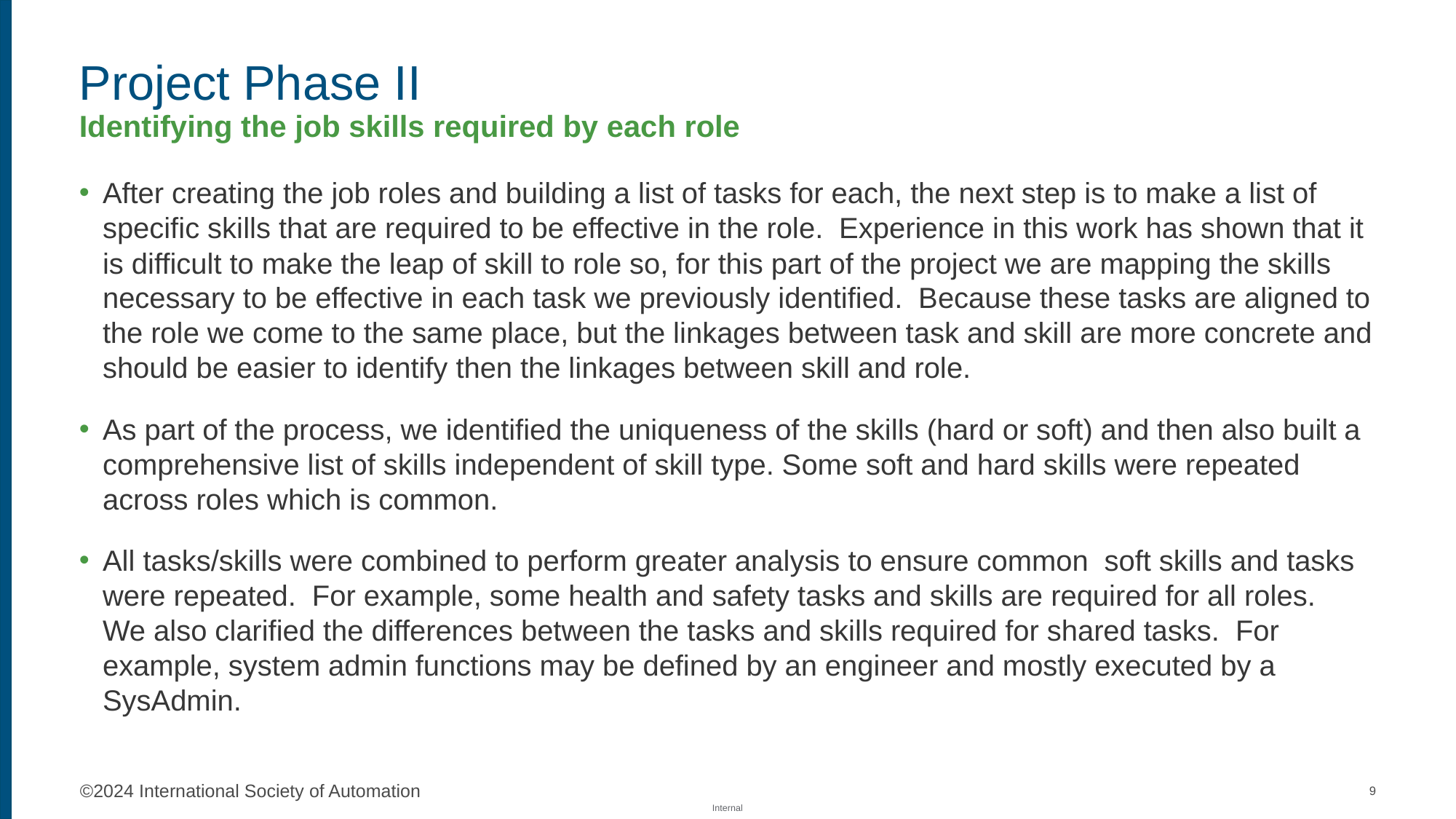

# Project Phase II Identifying the job skills required by each role
After creating the job roles and building a list of tasks for each, the next step is to make a list of specific skills that are required to be effective in the role.  Experience in this work has shown that it is difficult to make the leap of skill to role so, for this part of the project we are mapping the skills necessary to be effective in each task we previously identified.  Because these tasks are aligned to the role we come to the same place, but the linkages between task and skill are more concrete and should be easier to identify then the linkages between skill and role.
As part of the process, we identified the uniqueness of the skills (hard or soft) and then also built a comprehensive list of skills independent of skill type. Some soft and hard skills were repeated across roles which is common.
All tasks/skills were combined to perform greater analysis to ensure common  soft skills and tasks were repeated.  For example, some health and safety tasks and skills are required for all roles.  We also clarified the differences between the tasks and skills required for shared tasks.  For example, system admin functions may be defined by an engineer and mostly executed by a SysAdmin.
9